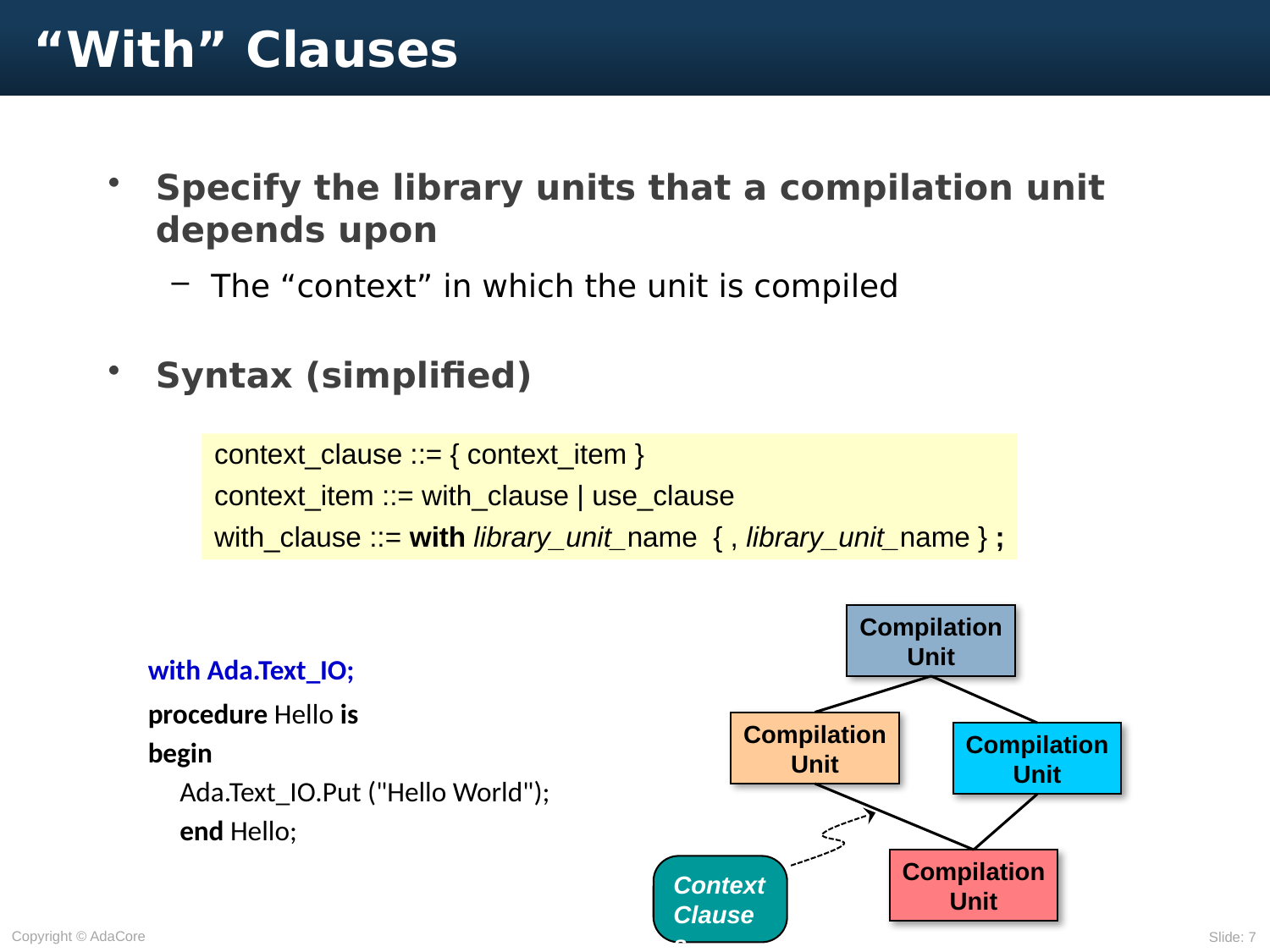

# “With” Clauses
Specify the library units that a compilation unit depends upon
The “context” in which the unit is compiled
Syntax (simplified)
context_clause ::= { context_item }
context_item ::= with_clause | use_clause
with_clause ::= with library_unit_name  { , library_unit_name } ;
Compilation
Unit
Compilation
Unit
Compilation
Unit
Compilation
Unit
with Ada.Text_IO;
procedure Hello is
begin
Ada.Text_IO.Put ("Hello World");
end Hello;

Context
Clauses